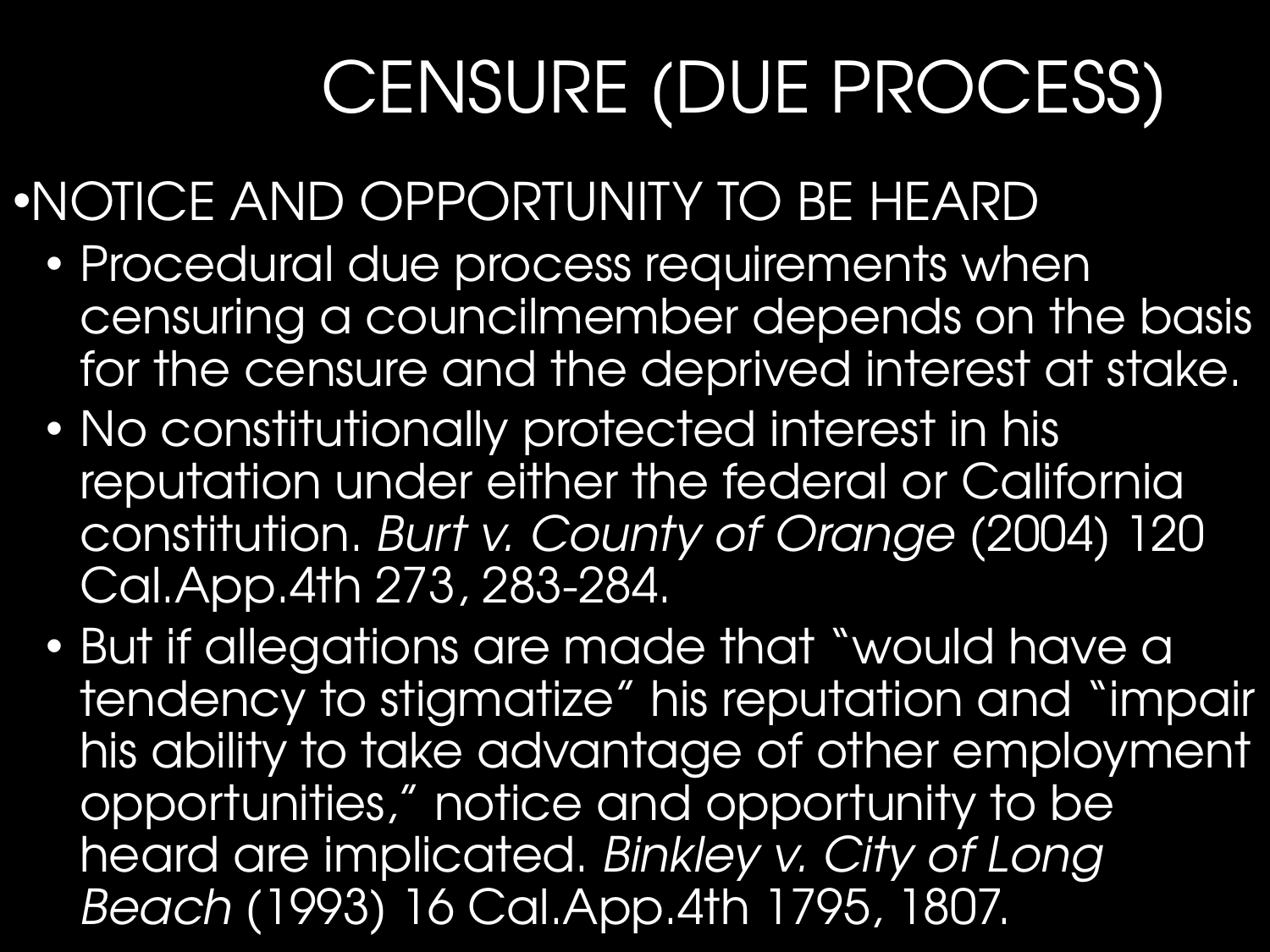

# CENSURE (Due Process)
NOTICE AND OPPORTUNITY TO BE HEARD
Procedural due process requirements when censuring a councilmember depends on the basis for the censure and the deprived interest at stake.
No constitutionally protected interest in his reputation under either the federal or California constitution. Burt v. County of Orange (2004) 120 Cal.App.4th 273, 283-284.
But if allegations are made that “would have a tendency to stigmatize” his reputation and “impair his ability to take advantage of other employment opportunities,” notice and opportunity to be heard are implicated. Binkley v. City of Long Beach (1993) 16 Cal.App.4th 1795, 1807.